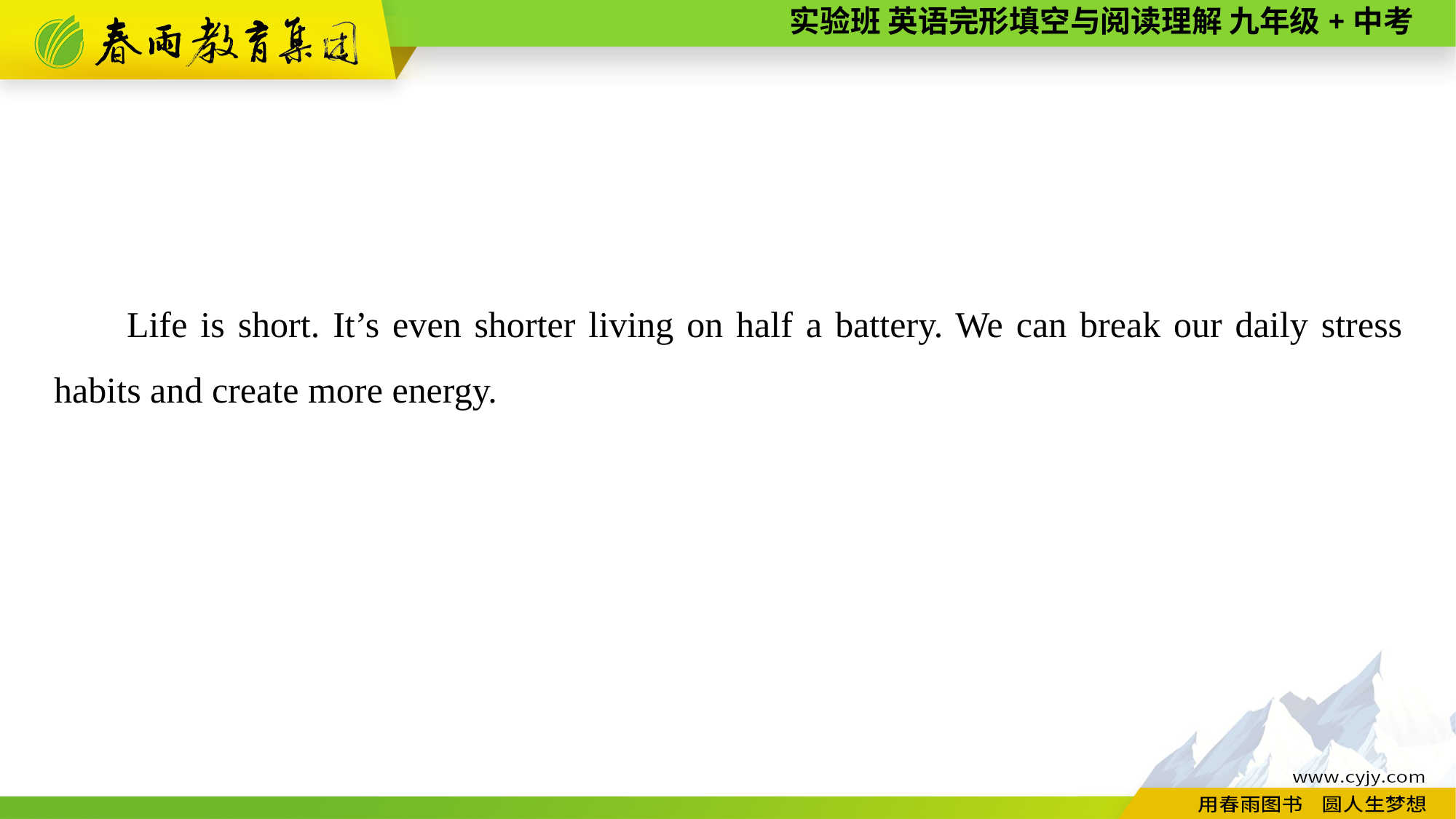

Life is short. It’s even shorter living on half a battery. We can break our daily stress habits and create more energy.